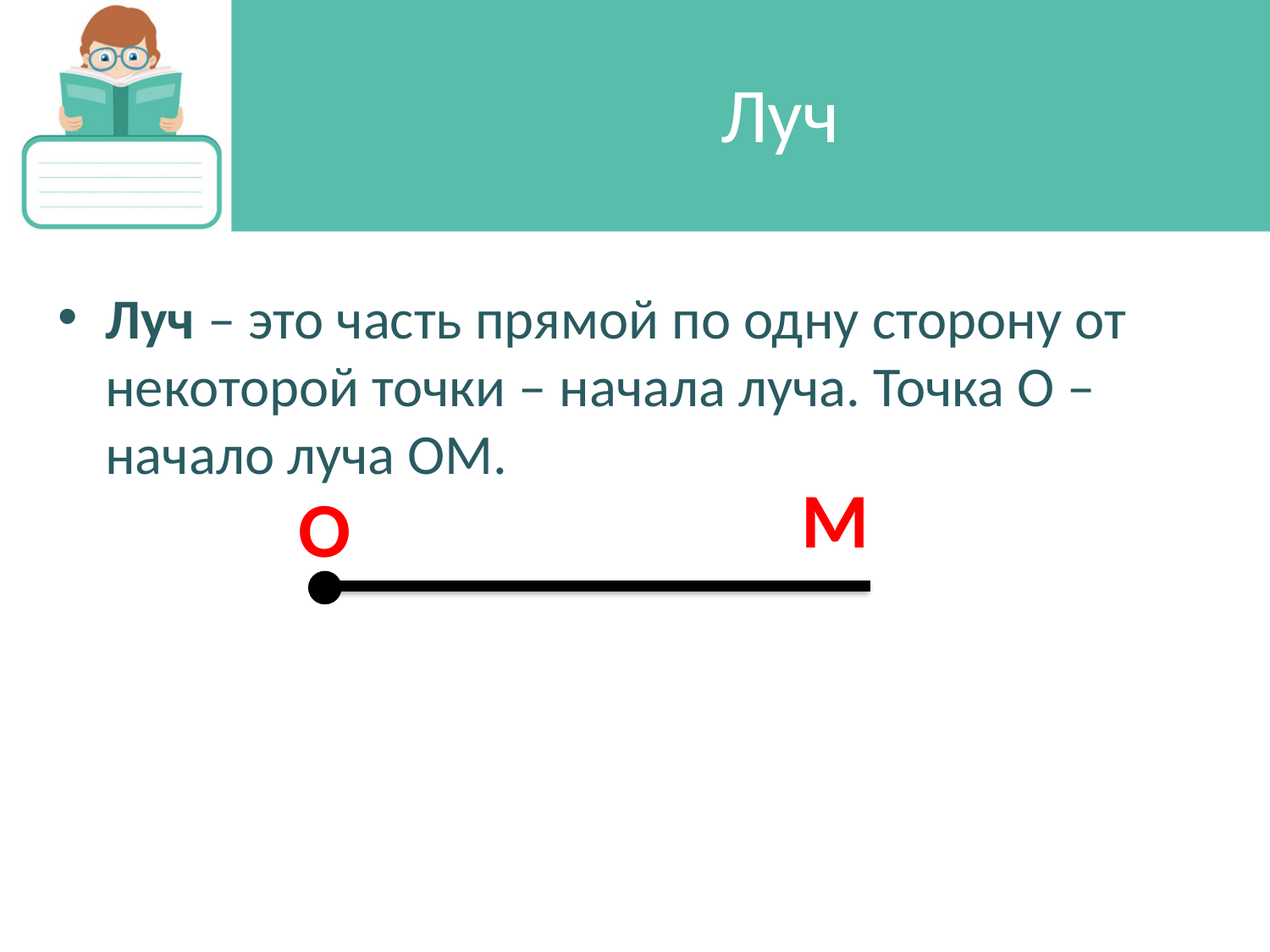

# Луч
Луч – это часть прямой по одну сторону от некоторой точки – начала луча. Точка О – начало луча OM.
M
O